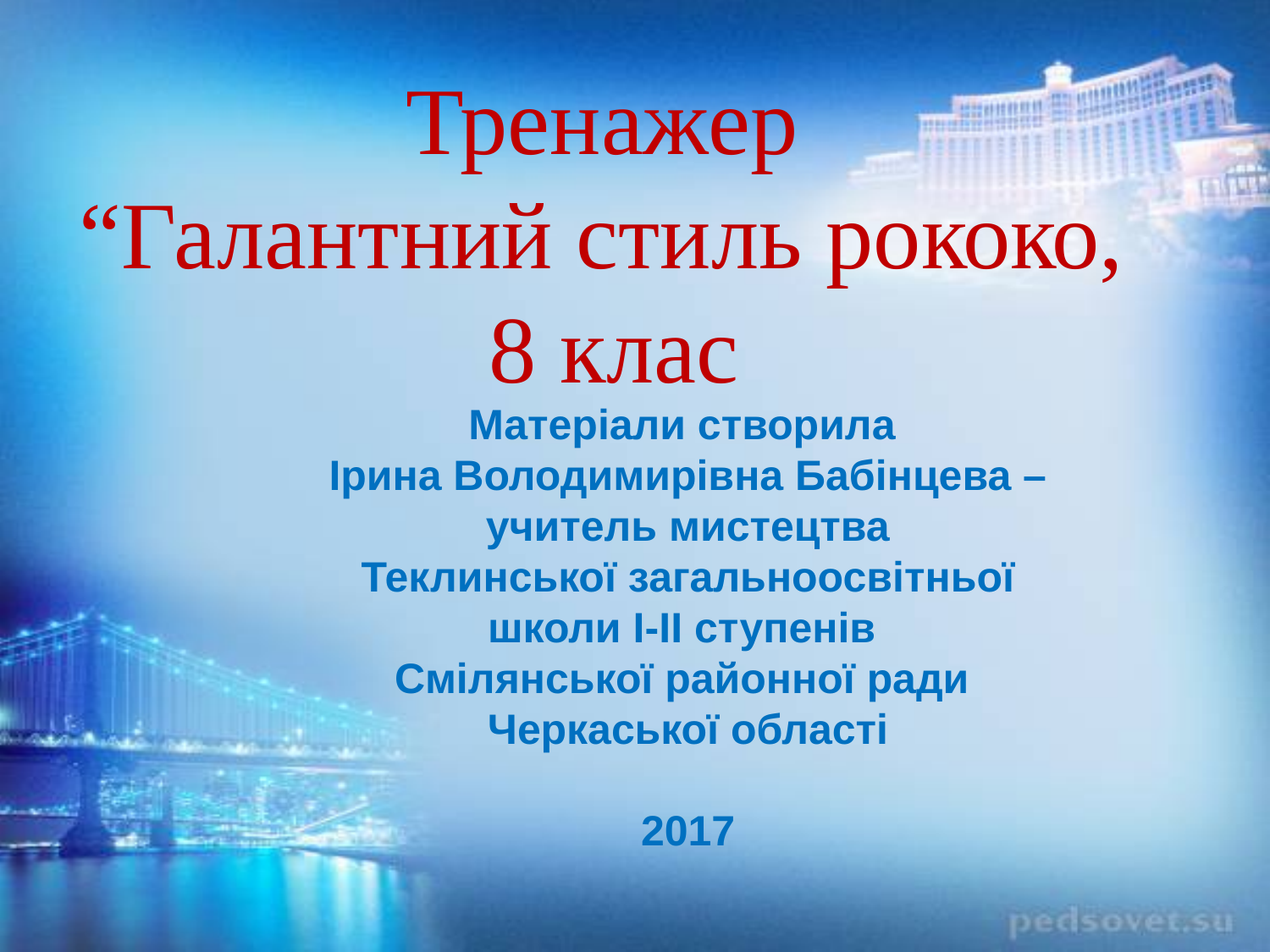

Тренажер
“Галантний стиль рококо,
8 клас
Матеріали створила
Ірина Володимирівна Бабінцева – учитель мистецтва
 Теклинської загальноосвітньої
школи І-ІІ ступенів
Смілянської районної ради
Черкаської області

2017